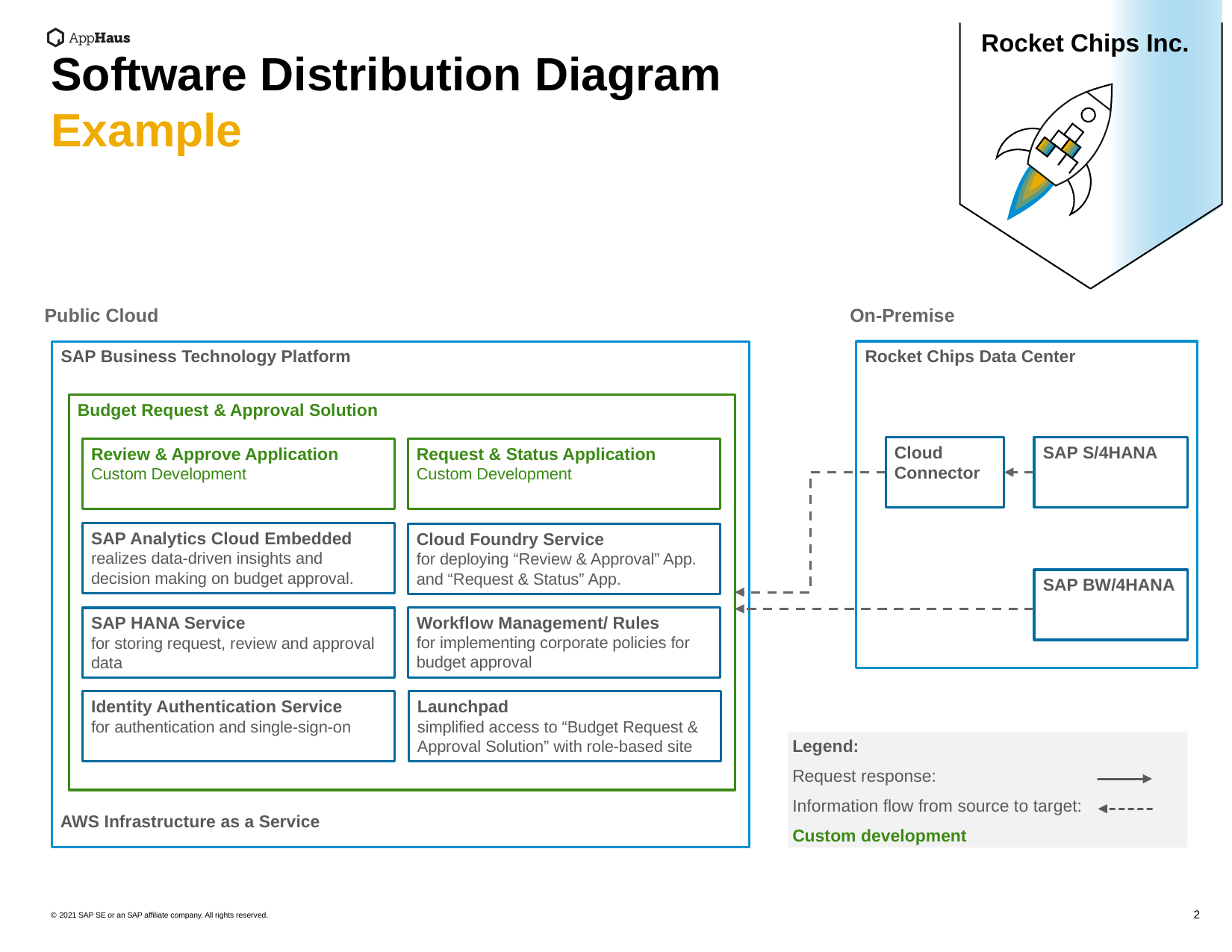

Rocket Chips Inc.

Software Distribution Diagram
Example
Public Cloud
On-Premise
SAP Business Technology Platform

Rocket Chips Data Center

Budget Request & Approval Solution
Cloud Connector
SAP S/4HANA
Review & Approve Application
Custom Development
Request & Status Application
Custom Development
SAP Analytics Cloud Embedded
realizes data-driven insights and decision making on budget approval.
Cloud Foundry Service
for deploying “Review & Approval” App. and “Request & Status” App.
SAP BW/4HANA
Workflow Management/ Rules
for implementing corporate policies for budget approval
SAP HANA Service
for storing request, review and approval data
Identity Authentication Service
for authentication and single-sign-on
Launchpad
simplified access to “Budget Request & Approval Solution” with role-based site
Legend:
Request response:
Information flow from source to target:
Custom development

AWS Infrastructure as a Service